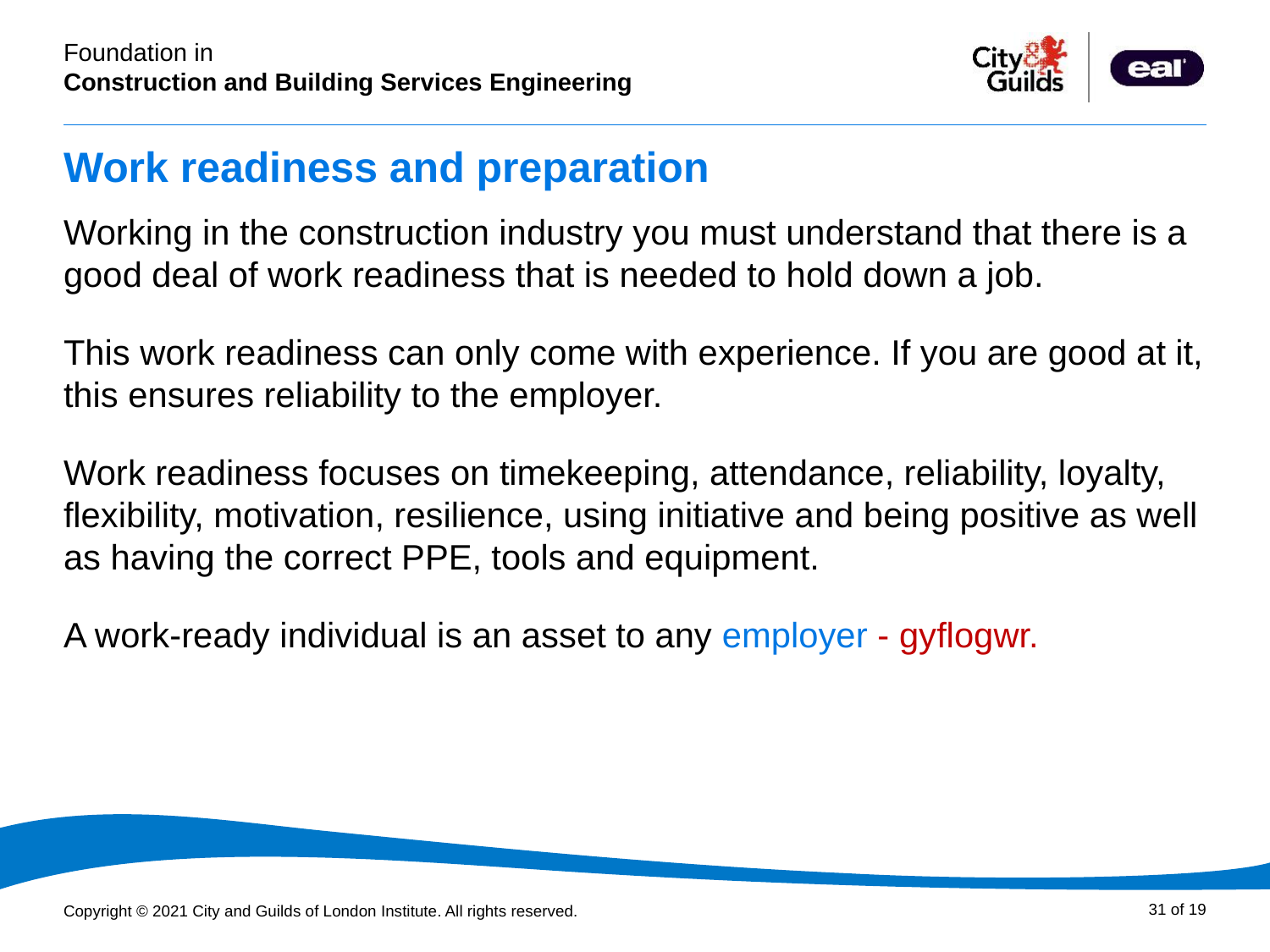

# Work readiness and preparation
Working in the construction industry you must understand that there is a good deal of work readiness that is needed to hold down a job.
This work readiness can only come with experience. If you are good at it, this ensures reliability to the employer.
Work readiness focuses on timekeeping, attendance, reliability, loyalty, flexibility, motivation, resilience, using initiative and being positive as well as having the correct PPE, tools and equipment.
A work-ready individual is an asset to any employer - gyflogwr.